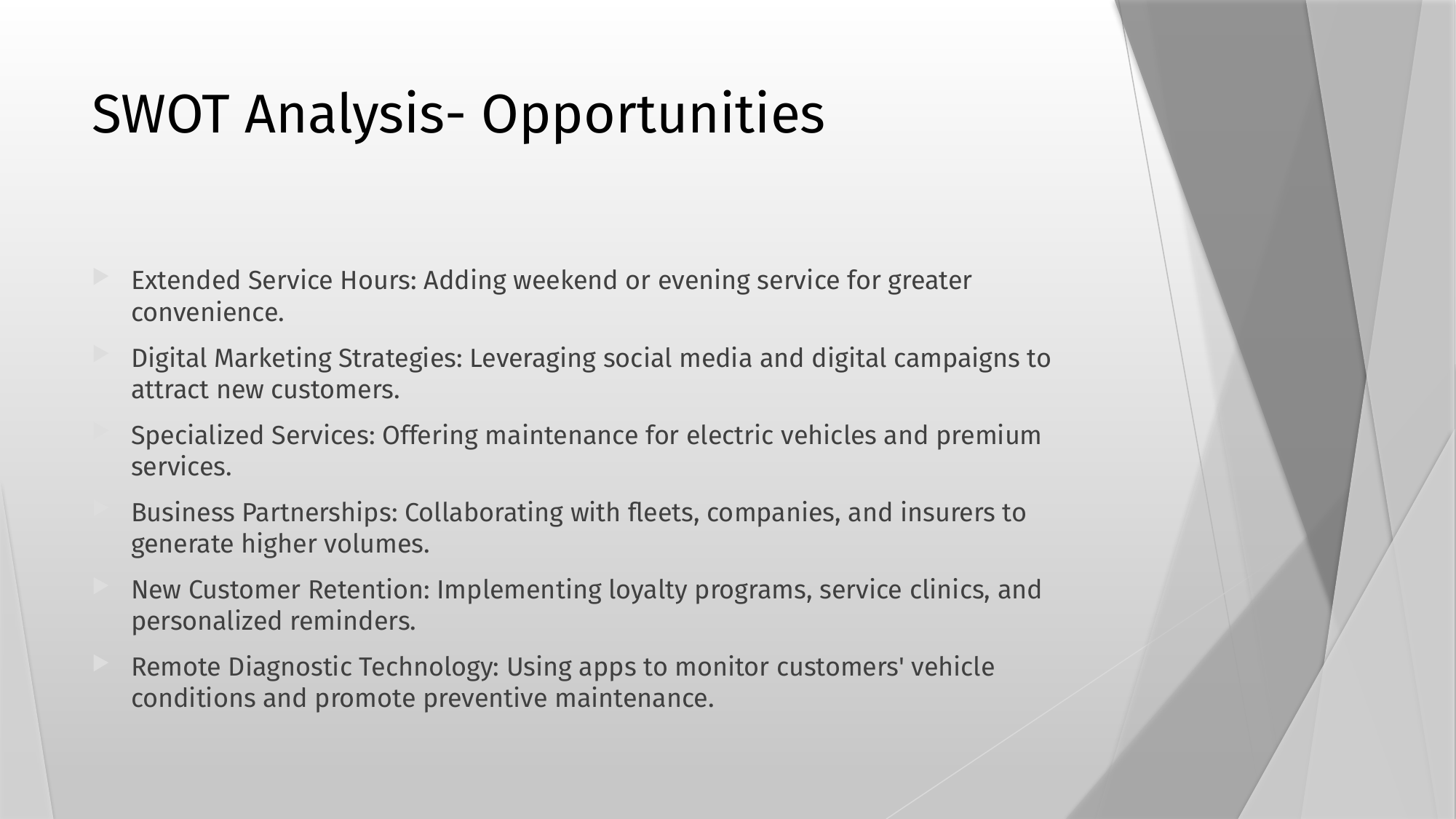

# SWOT Analysis- Opportunities
Extended Service Hours: Adding weekend or evening service for greater convenience.
Digital Marketing Strategies: Leveraging social media and digital campaigns to attract new customers.
Specialized Services: Offering maintenance for electric vehicles and premium services.
Business Partnerships: Collaborating with fleets, companies, and insurers to generate higher volumes.
New Customer Retention: Implementing loyalty programs, service clinics, and personalized reminders.
Remote Diagnostic Technology: Using apps to monitor customers' vehicle conditions and promote preventive maintenance.